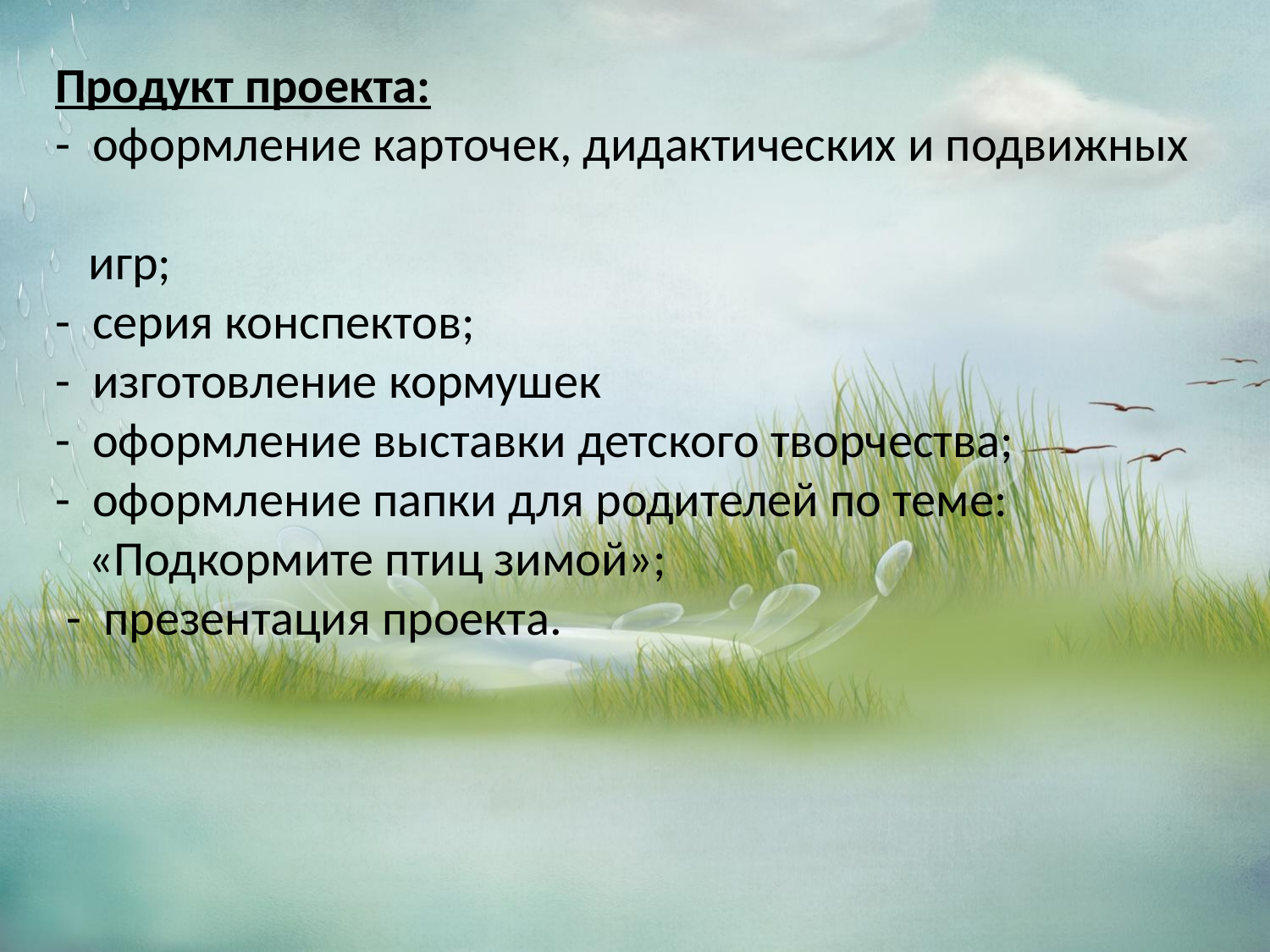

# Продукт проекта: -  оформление карточек, дидактических и подвижных игр; -  серия конспектов; -  изготовление кормушек -  оформление выставки детского творчества; -  оформление папки для родителей по теме: «Подкормите птиц зимой»; -  презентация проекта.